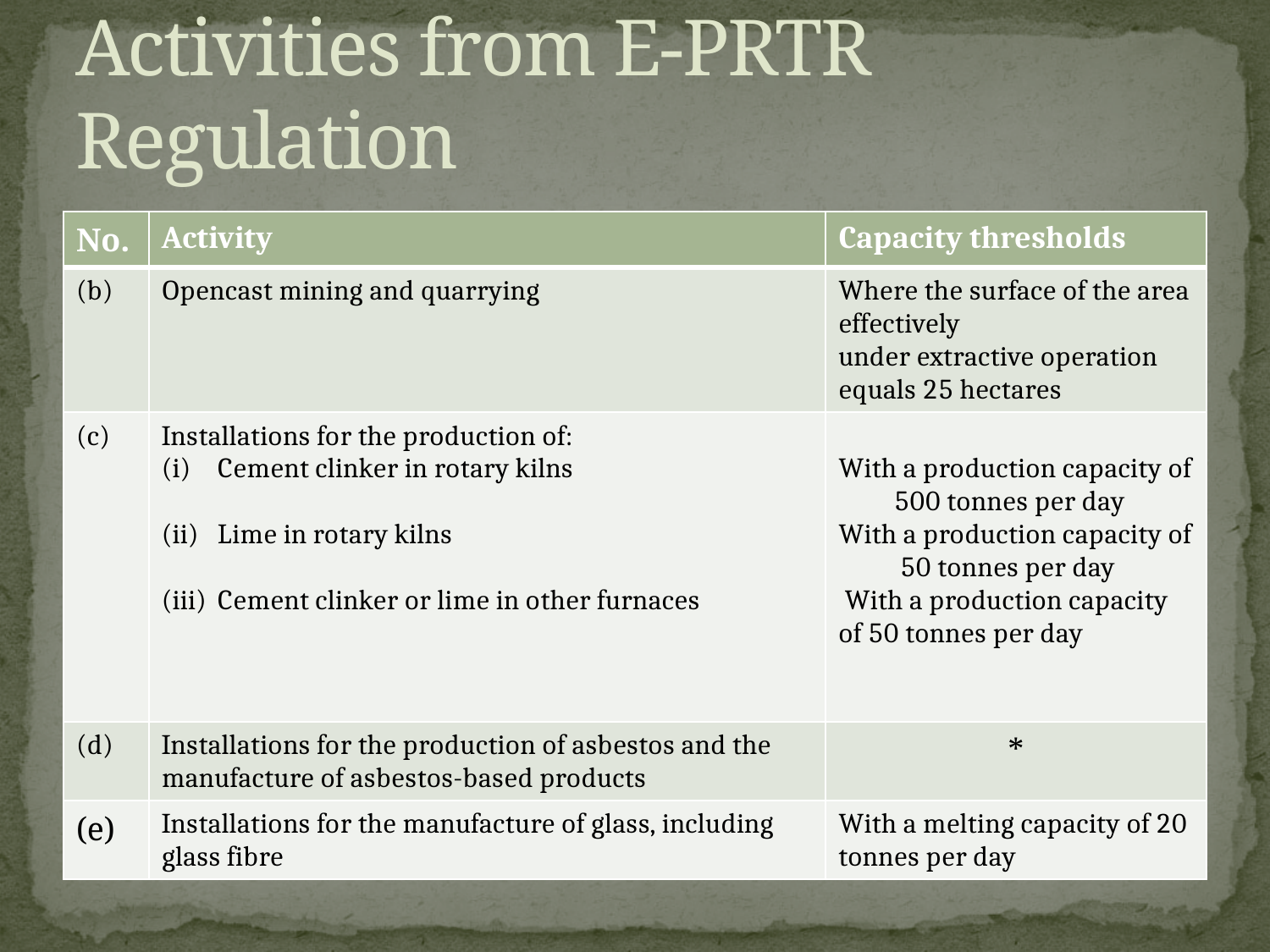

# Activities from E-PRTR Regulation
| No. | Activity | Capacity thresholds |
| --- | --- | --- |
| (b) | Opencast mining and quarrying | Where the surface of the area effectively under extractive operation equals 25 hectares |
| (c) | Installations for the production of: Cement clinker in rotary kilns Lime in rotary kilns Cement clinker or lime in other furnaces | With a production capacity of 500 tonnes per day With a production capacity of 50 tonnes per day With a production capacity of 50 tonnes per day |
| (d) | Installations for the production of asbestos and the manufacture of asbestos-based products | \* |
| (e) | Installations for the manufacture of glass, including glass fibre | With a melting capacity of 20 tonnes per day |